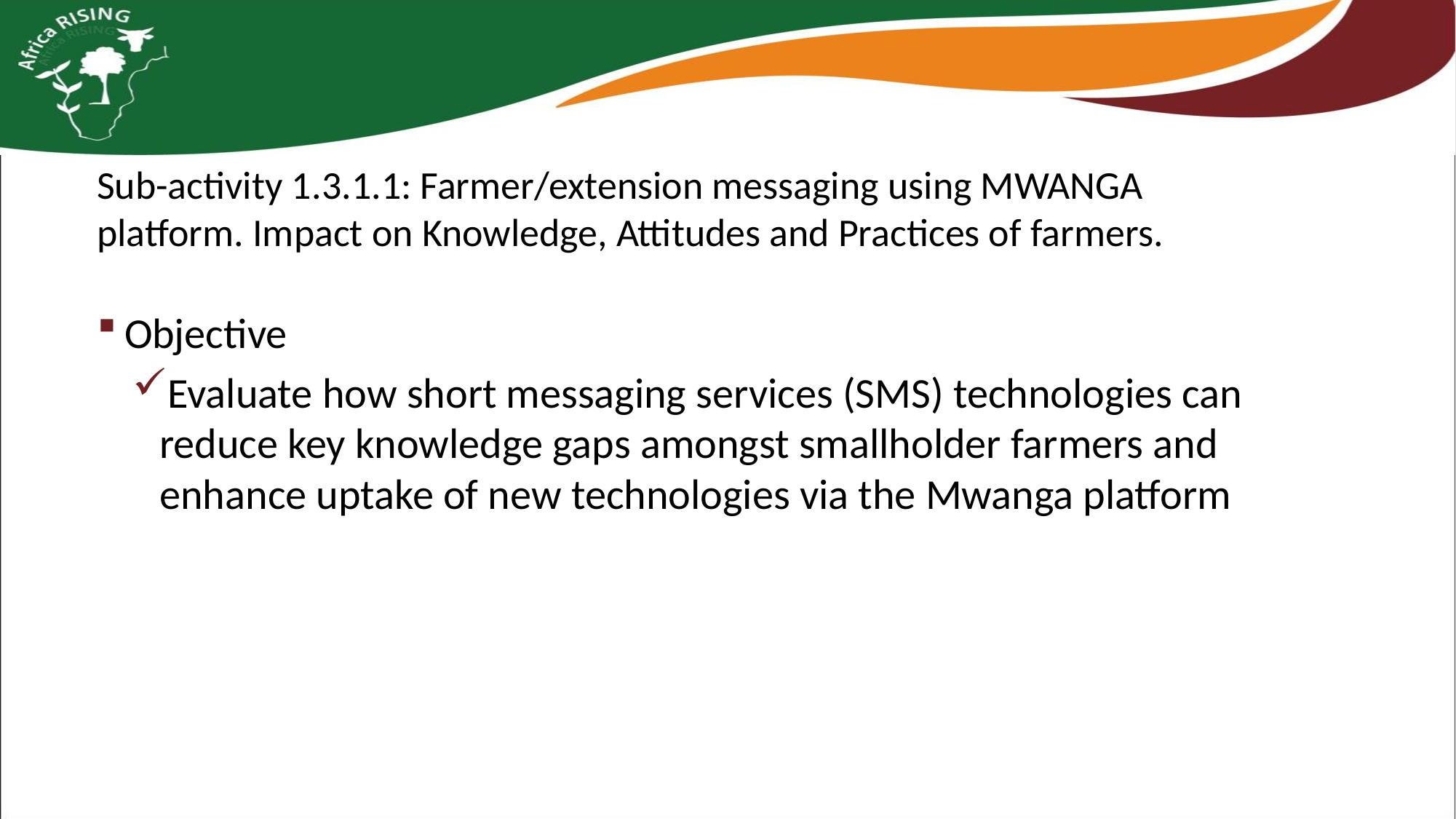

Sub-activity 1.3.1.1: Farmer/extension messaging using MWANGA platform. Impact on Knowledge, Attitudes and Practices of farmers.
Objective
Evaluate how short messaging services (SMS) technologies can reduce key knowledge gaps amongst smallholder farmers and enhance uptake of new technologies via the Mwanga platform